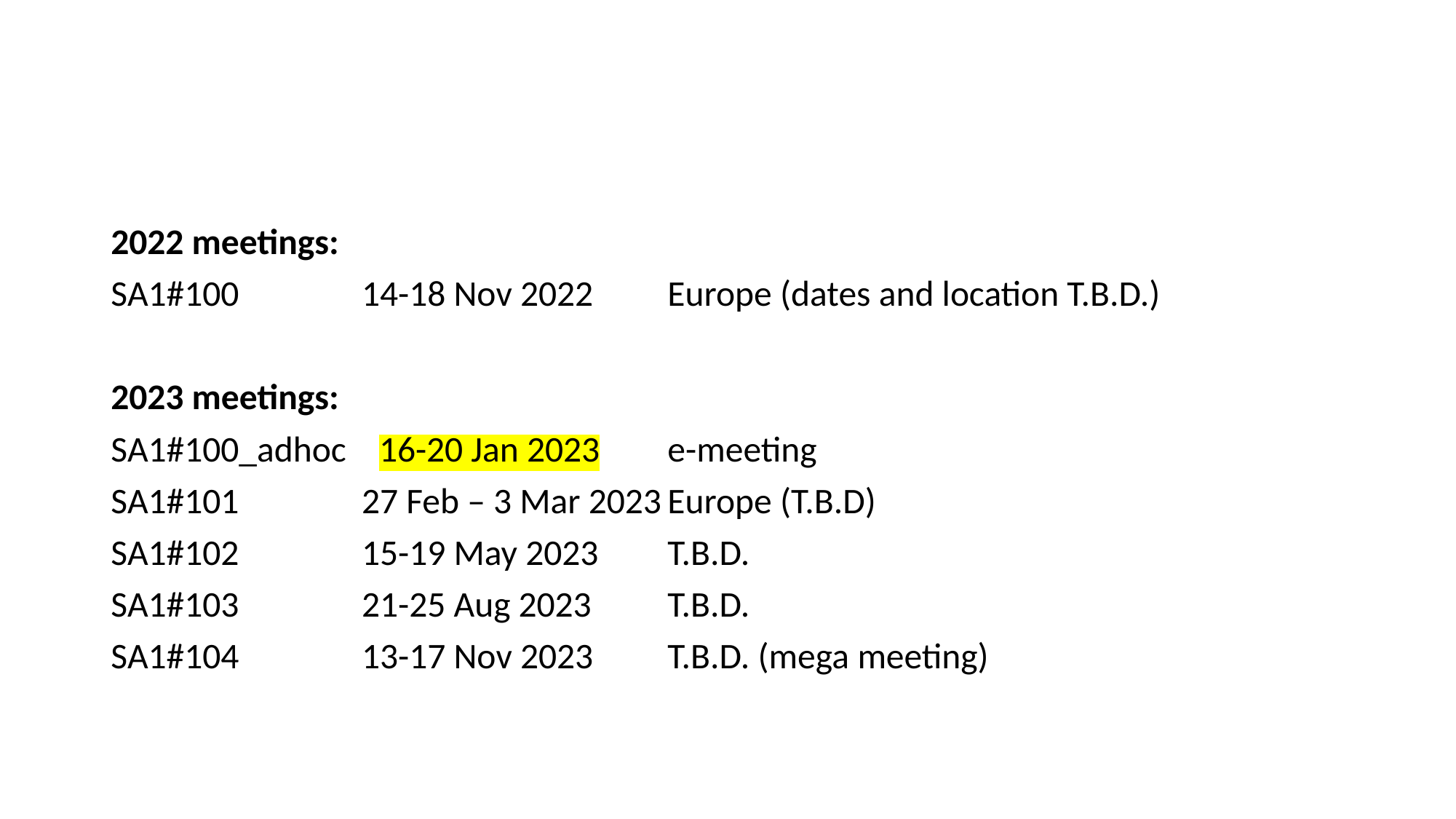

#
2022 meetings:
SA1#100	        14-18 Nov 2022	Europe (dates and location T.B.D.)

2023 meetings:
SA1#100_adhoc    16-20 Jan 2023	e-meeting
SA1#101	        27 Feb – 3 Mar 2023	Europe (T.B.D)
SA1#102	        15-19 May 2023	T.B.D.
SA1#103	        21-25 Aug 2023	T.B.D.
SA1#104	        13-17 Nov 2023	T.B.D. (mega meeting)